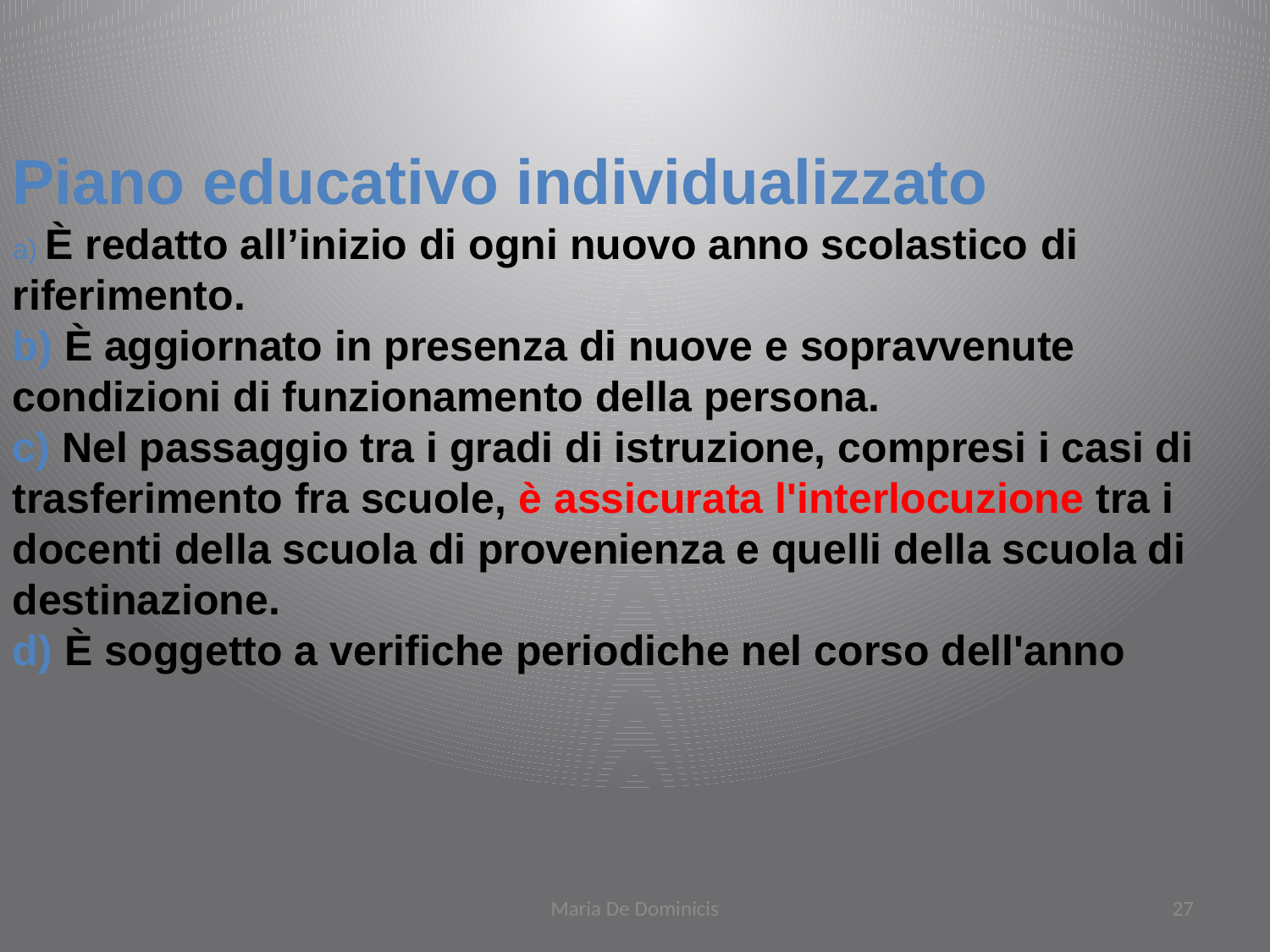

Piano educativo individualizzato
a) È redatto all’inizio di ogni nuovo anno scolastico di riferimento.
b) È aggiornato in presenza di nuove e sopravvenute condizioni di funzionamento della persona.
c) Nel passaggio tra i gradi di istruzione, compresi i casi di trasferimento fra scuole, è assicurata l'interlocuzione tra i docenti della scuola di provenienza e quelli della scuola di destinazione.
d) È soggetto a verifiche periodiche nel corso dell'anno

Maria De Dominicis
27